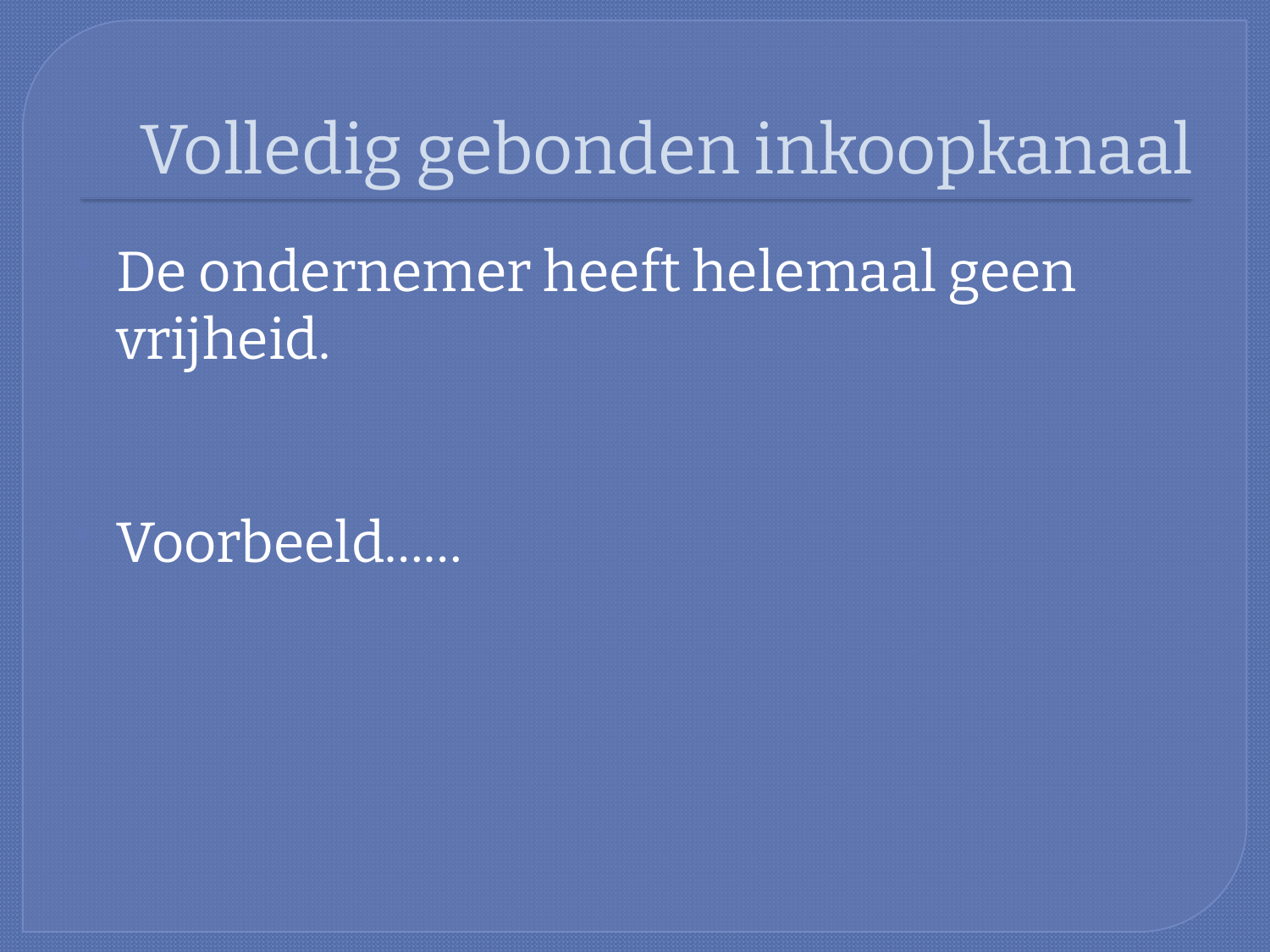

# Volledig gebonden inkoopkanaal
De ondernemer heeft helemaal geen vrijheid.

Voorbeeld……